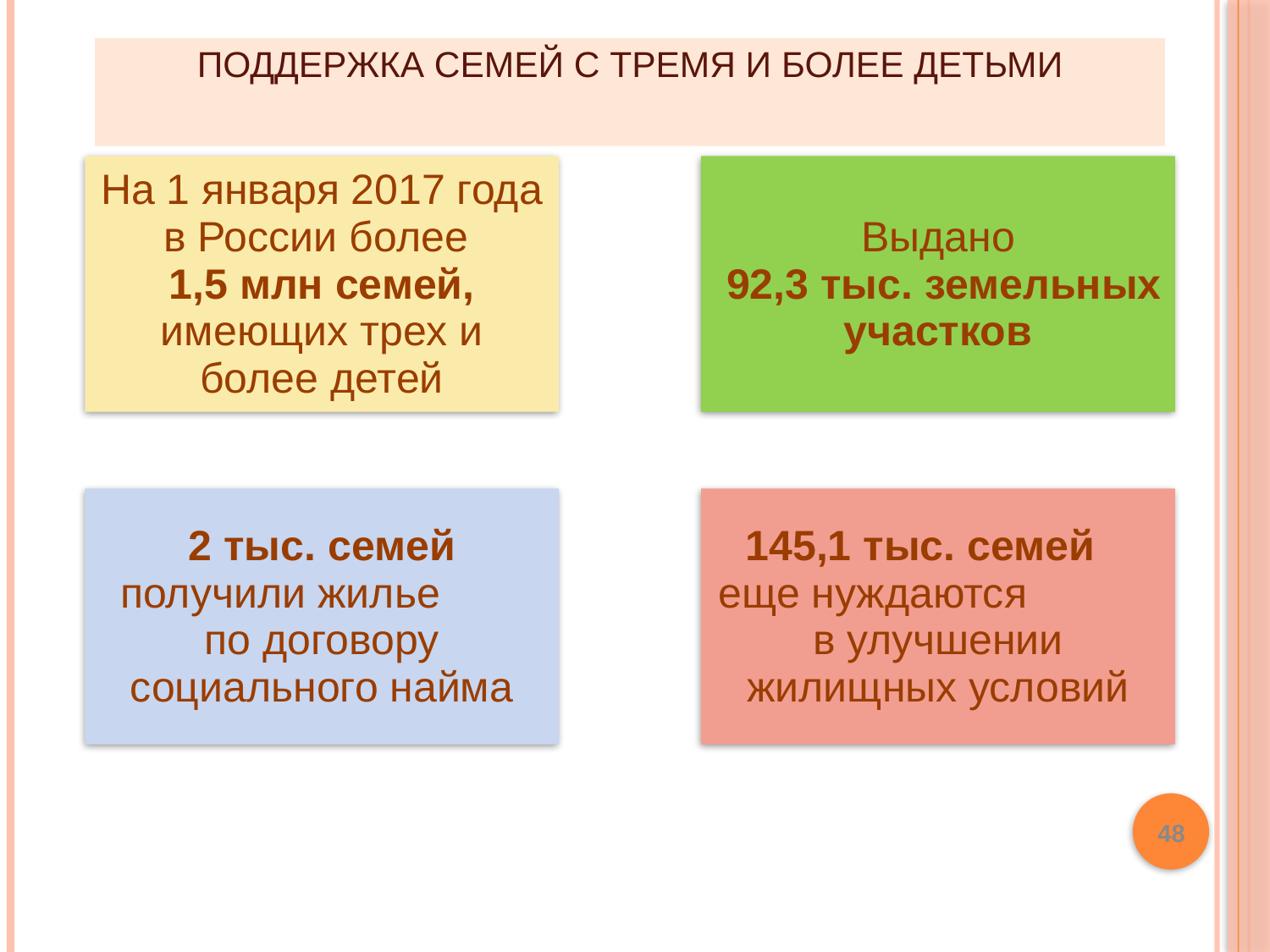

# Поддержка семей с тремя и более детьми
На 1 января 2017 года в России более
1,5 млн семей, имеющих трех и более детей
Выдано
 92,3 тыс. земельных участков
2 тыс. семей
получили жилье        по договору социального найма
145,1 тыс. семей    еще нуждаются            в улучшении жилищных условий
48